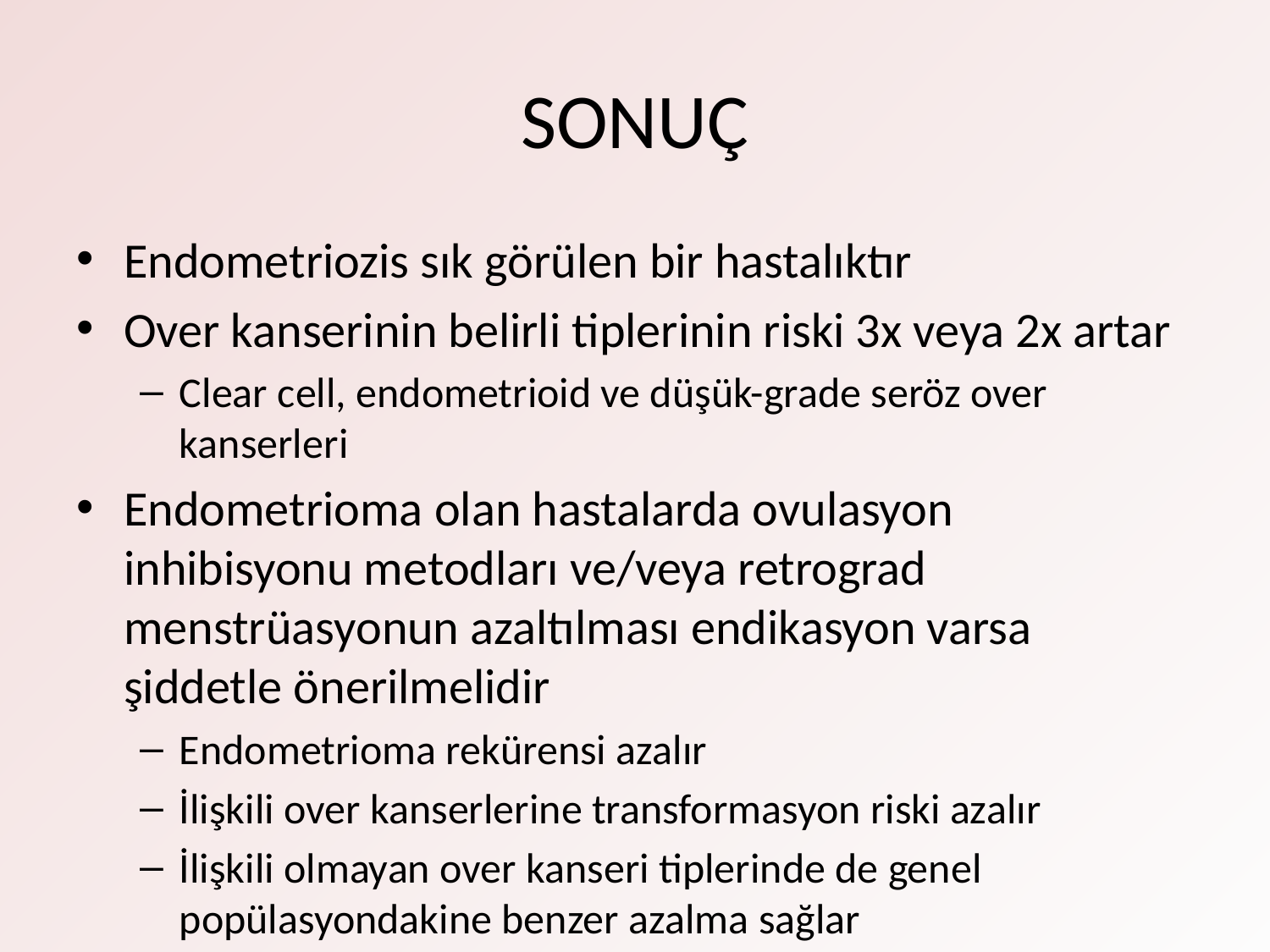

# SONUÇ
Endometriozis sık görülen bir hastalıktır
Over kanserinin belirli tiplerinin riski 3x veya 2x artar
Clear cell, endometrioid ve düşük-grade seröz over kanserleri
Endometrioma olan hastalarda ovulasyon inhibisyonu metodları ve/veya retrograd menstrüasyonun azaltılması endikasyon varsa şiddetle önerilmelidir
Endometrioma rekürensi azalır
İlişkili over kanserlerine transformasyon riski azalır
İlişkili olmayan over kanseri tiplerinde de genel popülasyondakine benzer azalma sağlar